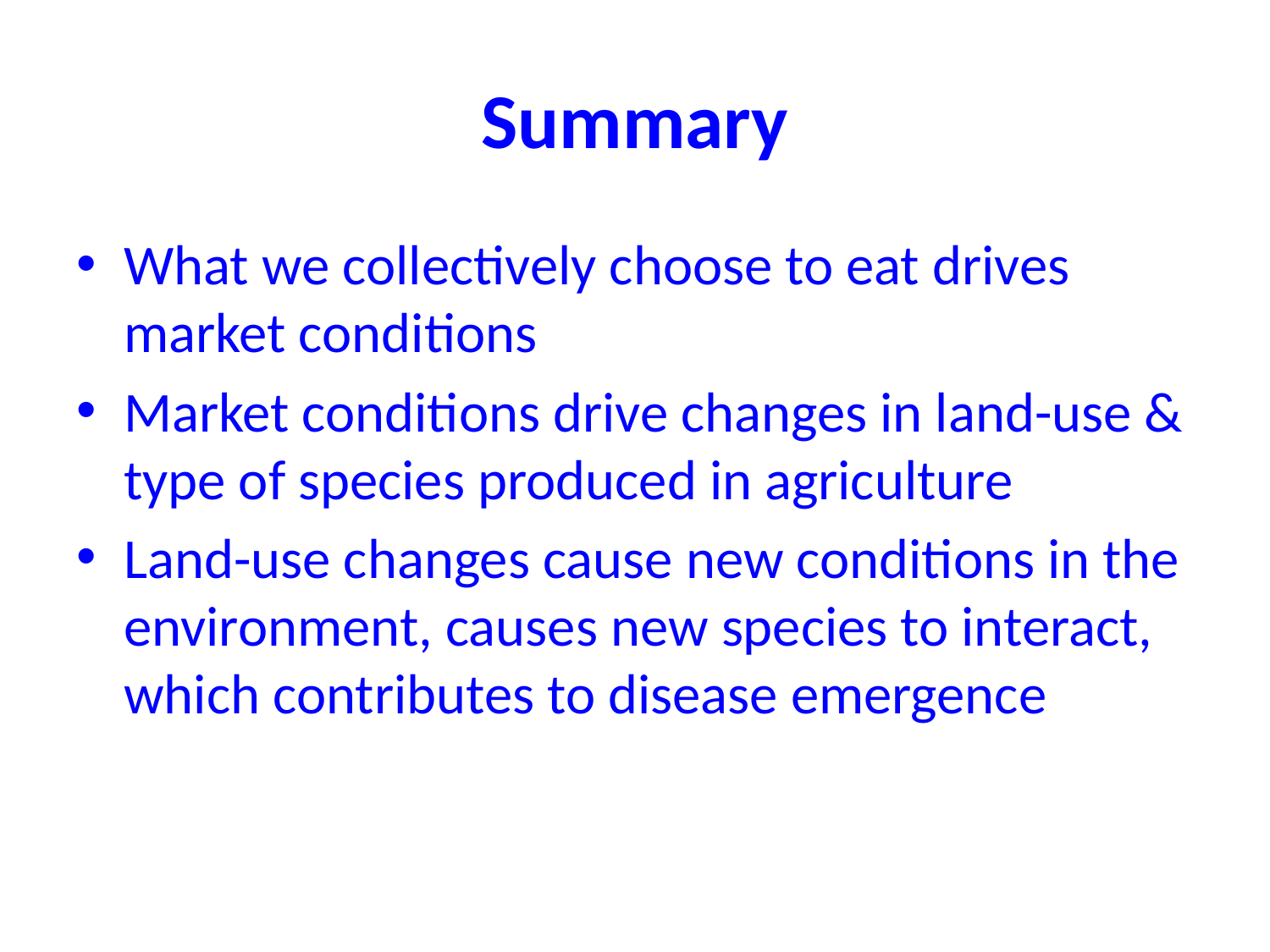

# Summary
What we collectively choose to eat drives market conditions
Market conditions drive changes in land-use & type of species produced in agriculture
Land-use changes cause new conditions in the environment, causes new species to interact, which contributes to disease emergence